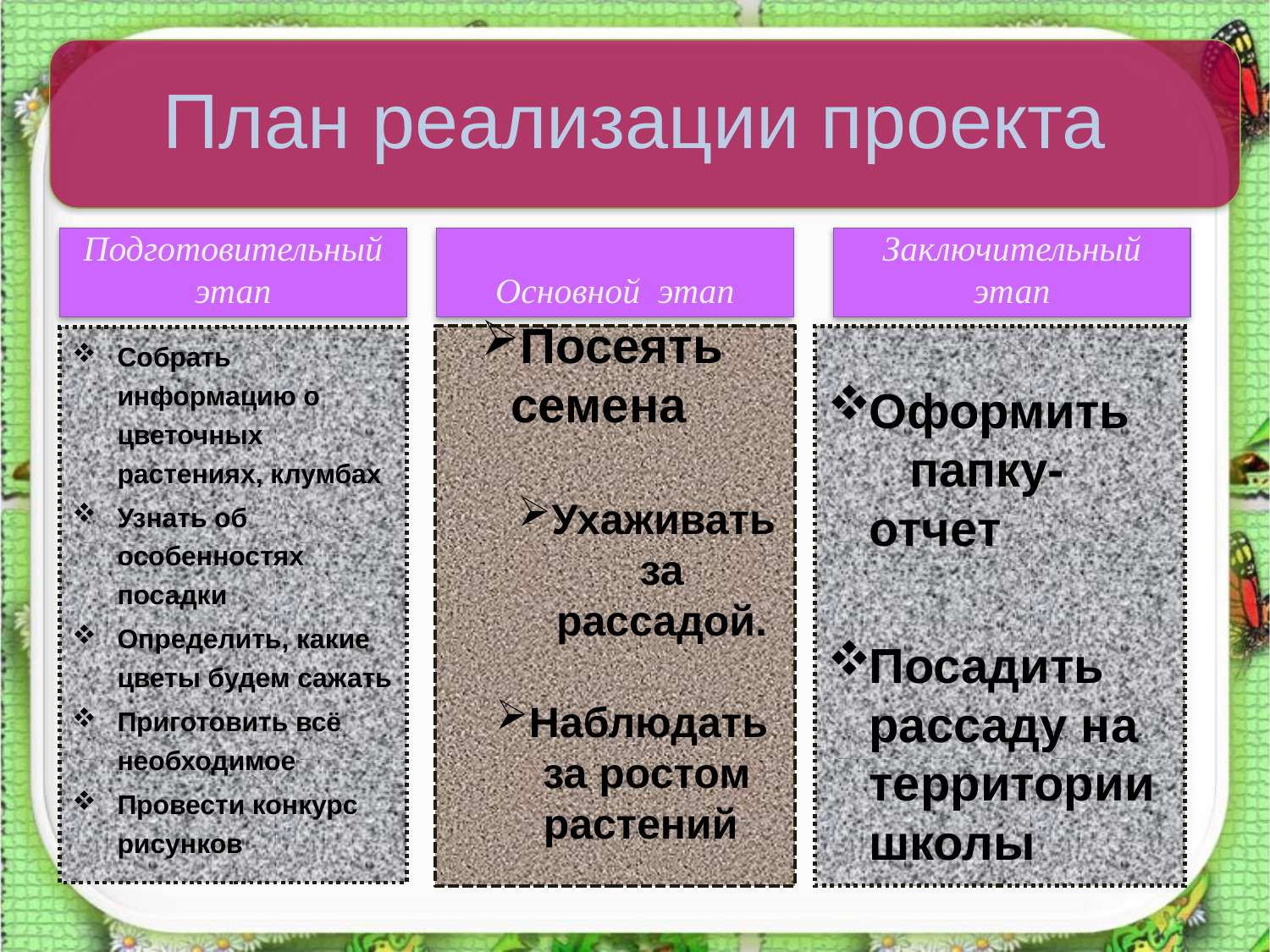

# План реализации проекта

Подготовительный этап

Основной  этап

Заключительный этап
Посеять семена

Ухаживать за рассадой.

Наблюдать за ростом растений

Оформить       папку-отчет

Посадить рассаду на территории школы
Собрать информацию о цветочных растениях, клумбах
Узнать об особенностях посадки
Определить, какие цветы будем сажать
Приготовить всё необходимое
Провести конкурс рисунков